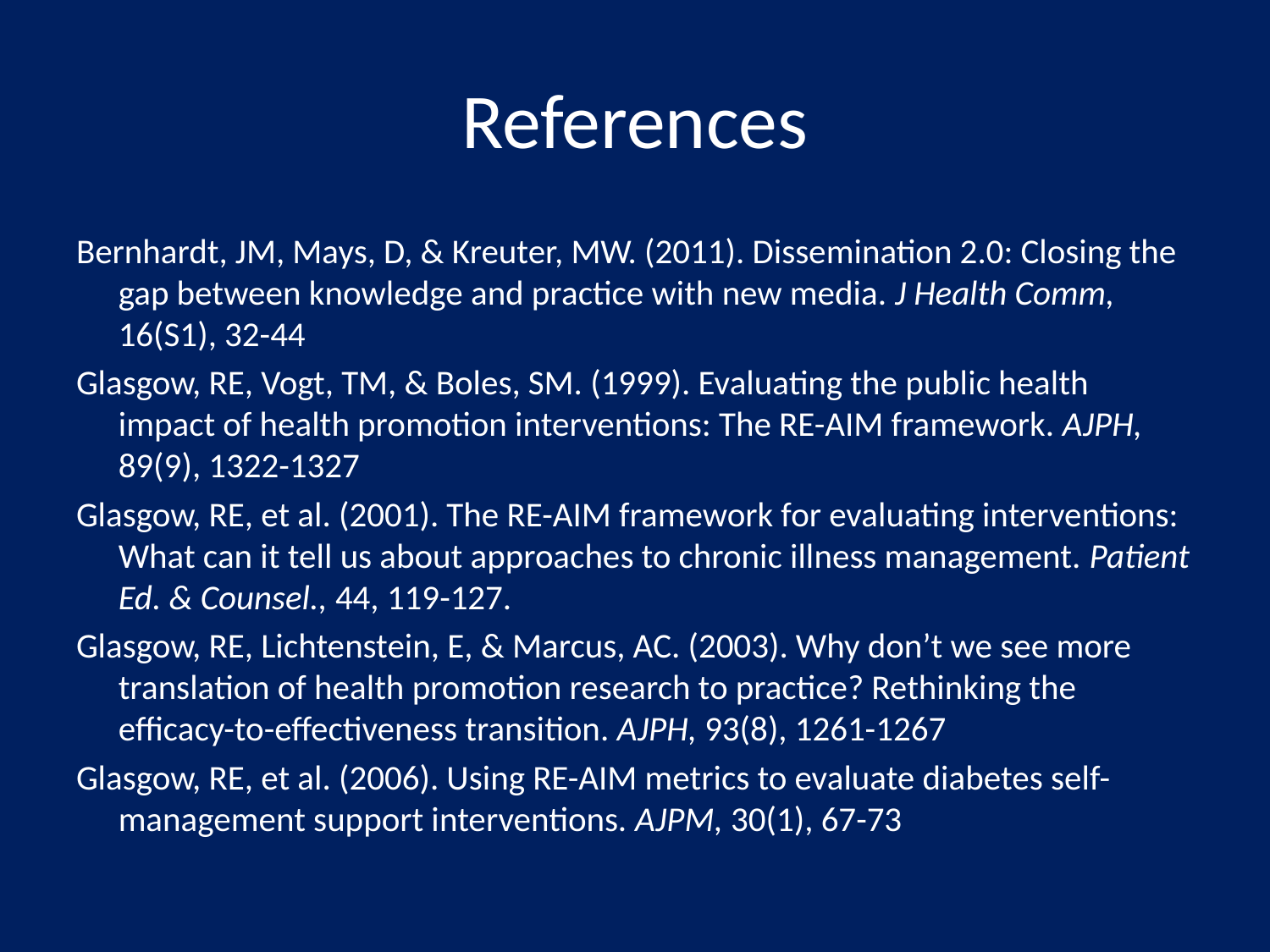

# References
Bernhardt, JM, Mays, D, & Kreuter, MW. (2011). Dissemination 2.0: Closing the gap between knowledge and practice with new media. J Health Comm, 16(S1), 32-44
Glasgow, RE, Vogt, TM, & Boles, SM. (1999). Evaluating the public health impact of health promotion interventions: The RE-AIM framework. AJPH, 89(9), 1322-1327
Glasgow, RE, et al. (2001). The RE-AIM framework for evaluating interventions: What can it tell us about approaches to chronic illness management. Patient Ed. & Counsel., 44, 119-127.
Glasgow, RE, Lichtenstein, E, & Marcus, AC. (2003). Why don’t we see more translation of health promotion research to practice? Rethinking the efficacy-to-effectiveness transition. AJPH, 93(8), 1261-1267
Glasgow, RE, et al. (2006). Using RE-AIM metrics to evaluate diabetes self-management support interventions. AJPM, 30(1), 67-73